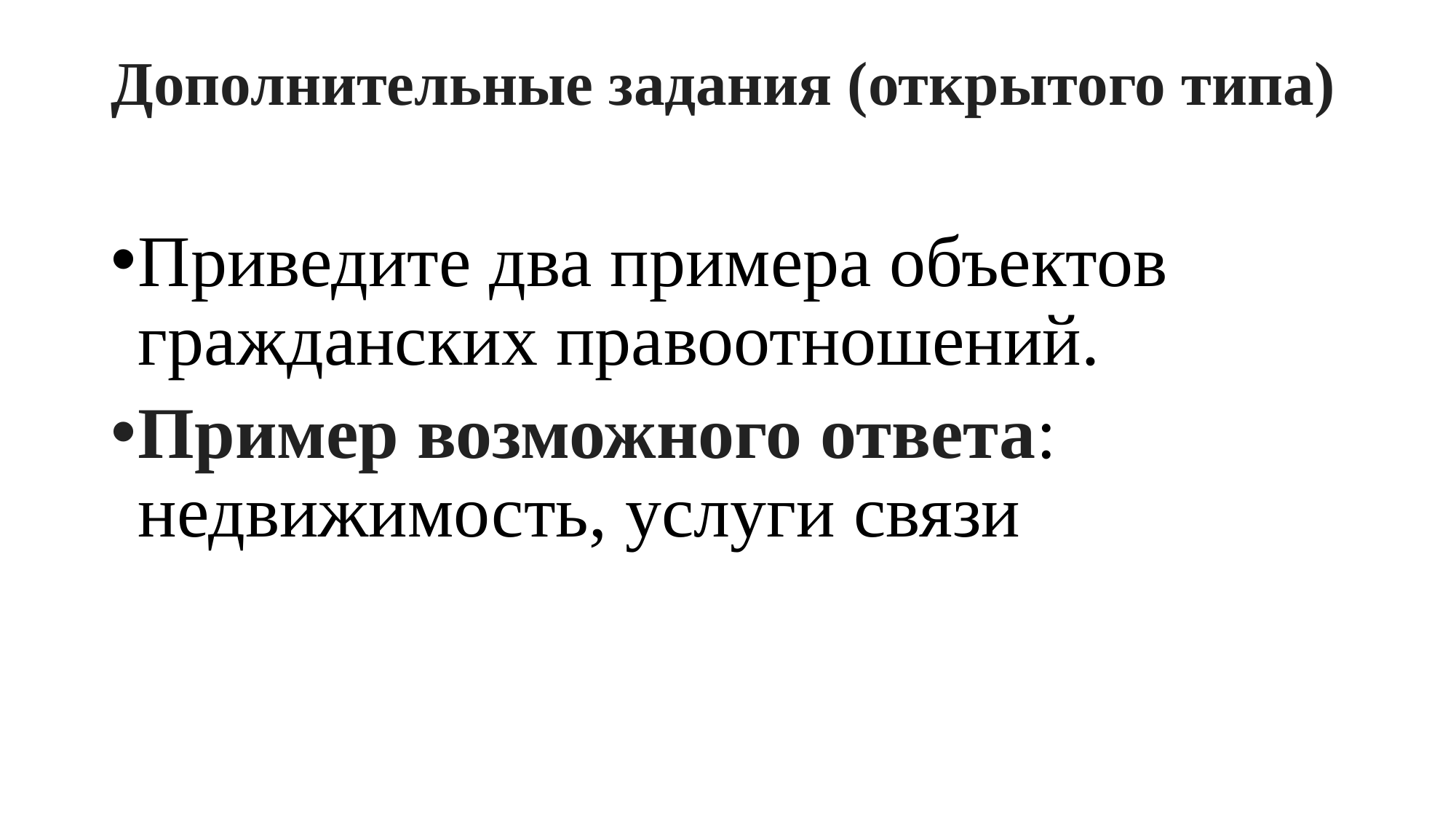

# Дополнительные задания (открытого типа)
Приведите два примера объектов гражданских правоотношений.
Пример возможного ответа: недвижимость, услуги связи